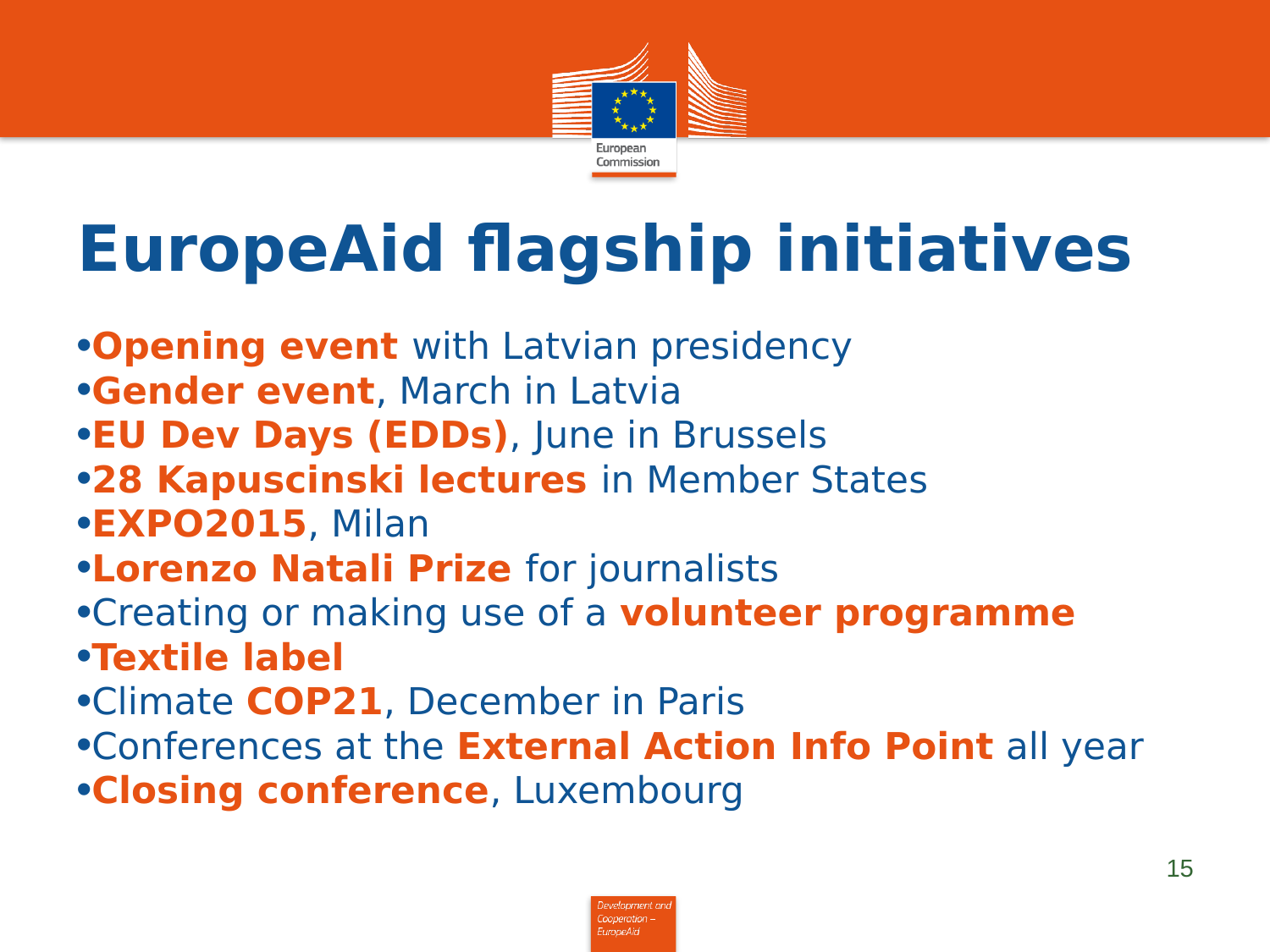

# EuropeAid flagship initiatives
Opening event with Latvian presidency
Gender event, March in Latvia
EU Dev Days (EDDs), June in Brussels
28 Kapuscinski lectures in Member States
EXPO2015, Milan
Lorenzo Natali Prize for journalists
Creating or making use of a volunteer programme
Textile label
Climate COP21, December in Paris
Conferences at the External Action Info Point all year
Closing conference, Luxembourg

15